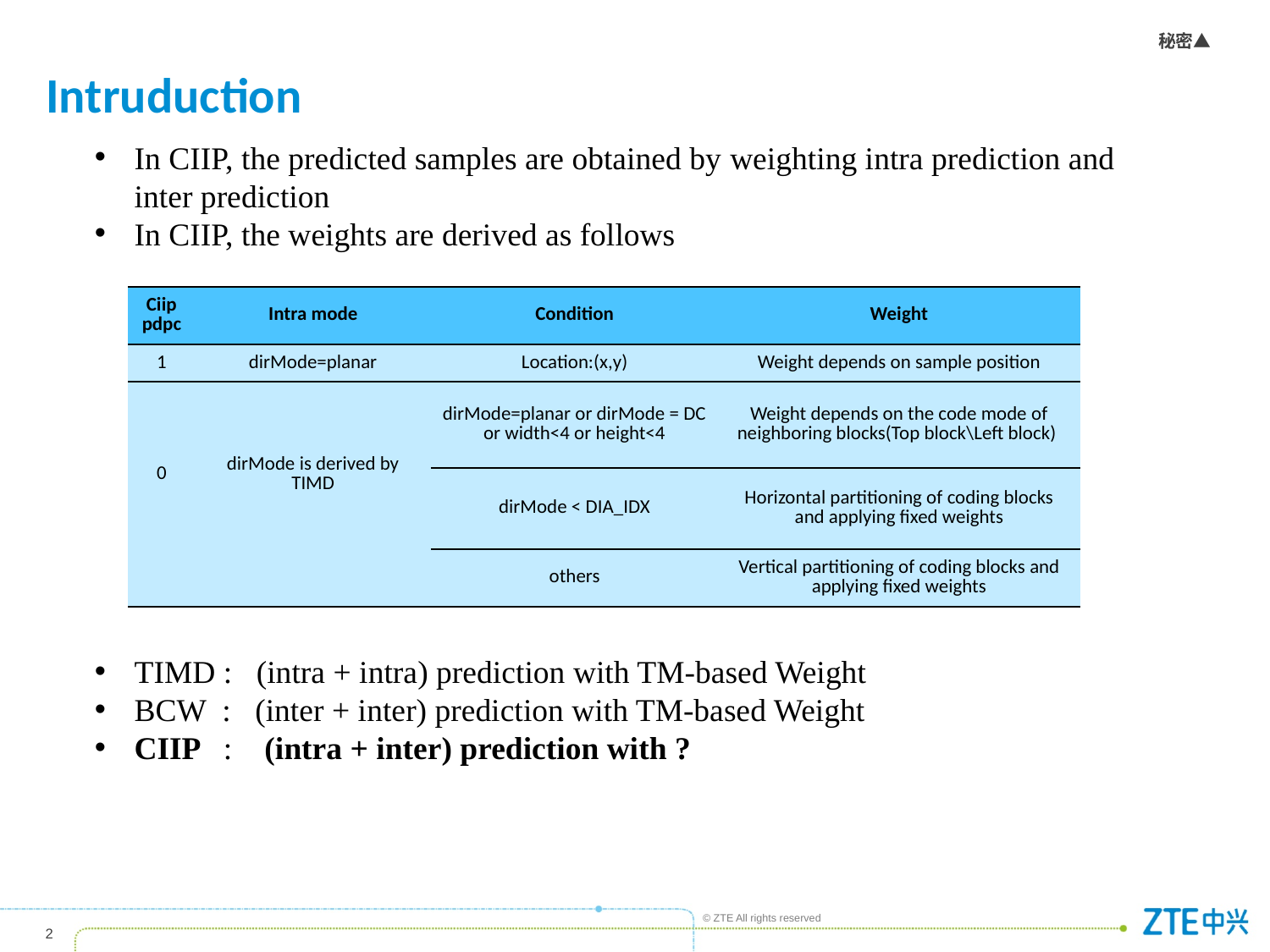

# Intruduction
In CIIP, the predicted samples are obtained by weighting intra prediction and inter prediction
In CIIP, the weights are derived as follows
| Ciip pdpc | Intra mode | Condition | Weight |
| --- | --- | --- | --- |
| 1 | dirMode=planar | Location:(x,y) | Weight depends on sample position |
| 0 | dirMode is derived by TIMD | dirMode=planar or dirMode = DC or width<4 or height<4 | Weight depends on the code mode of neighboring blocks(Top block\Left block) |
|  |  | dirMode < DIA\_IDX | Horizontal partitioning of coding blocks and applying fixed weights |
|  |  | others | Vertical partitioning of coding blocks and applying fixed weights |
TIMD :   (intra + intra) prediction with TM-based Weight
BCW  :   (inter + inter) prediction with TM-based Weight
CIIP   :    (intra + inter) prediction with ?